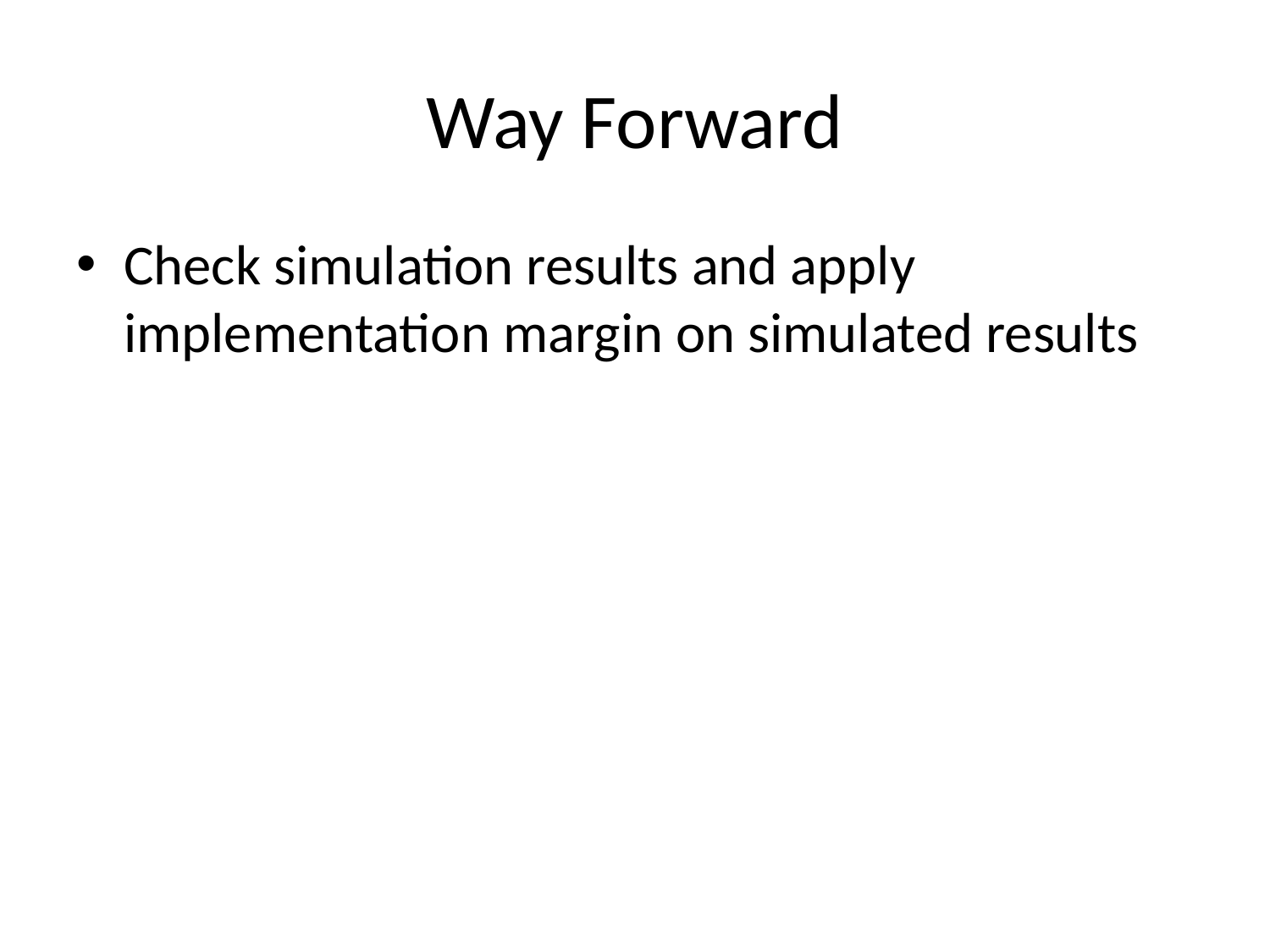

# Way Forward
Check simulation results and apply implementation margin on simulated results